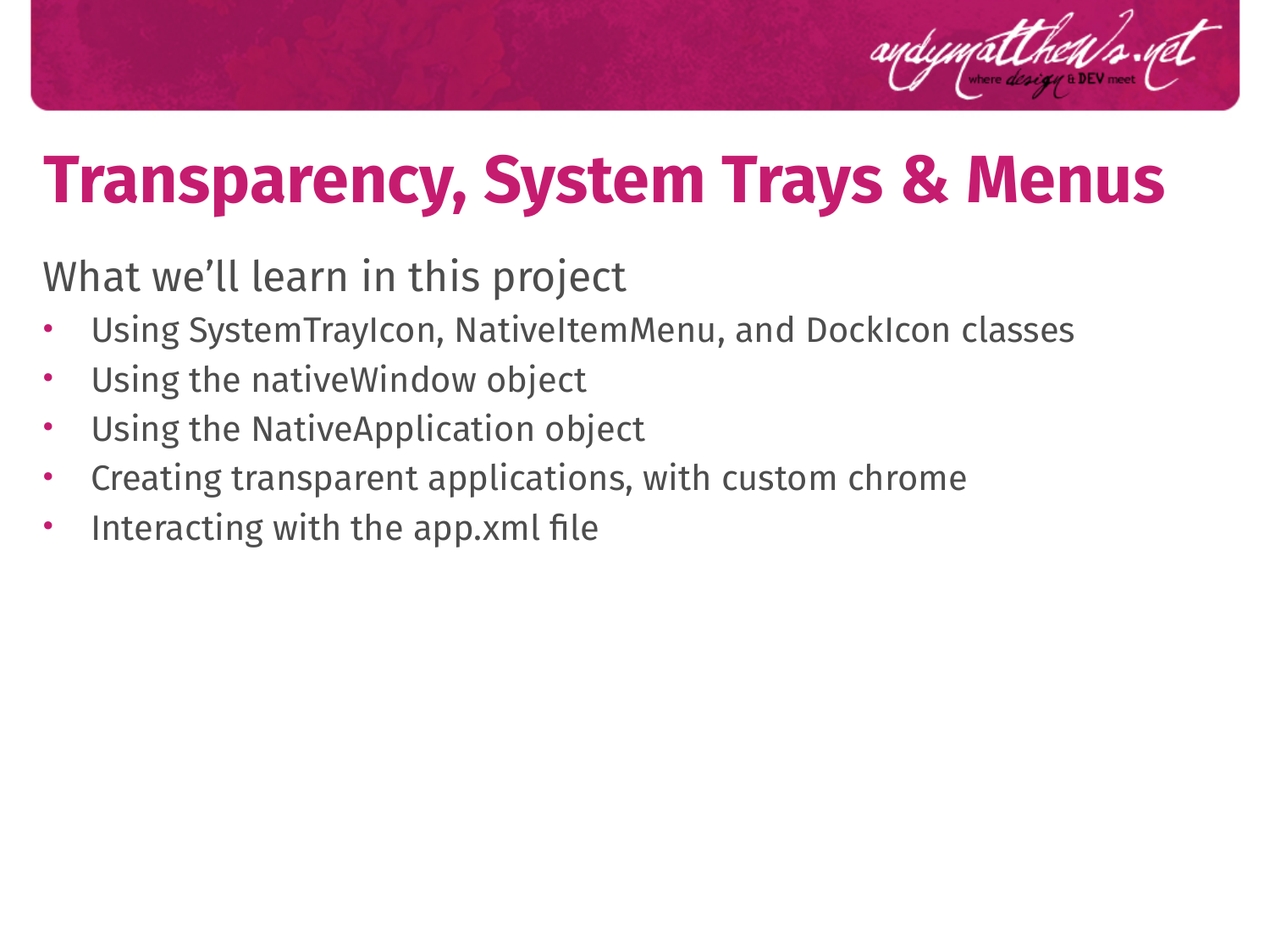

Transparency, System Trays & Menus
What we’ll learn in this project
Using SystemTrayIcon, NativeItemMenu, and DockIcon classes
Using the nativeWindow object
Using the NativeApplication object
Creating transparent applications, with custom chrome
Interacting with the app.xml file